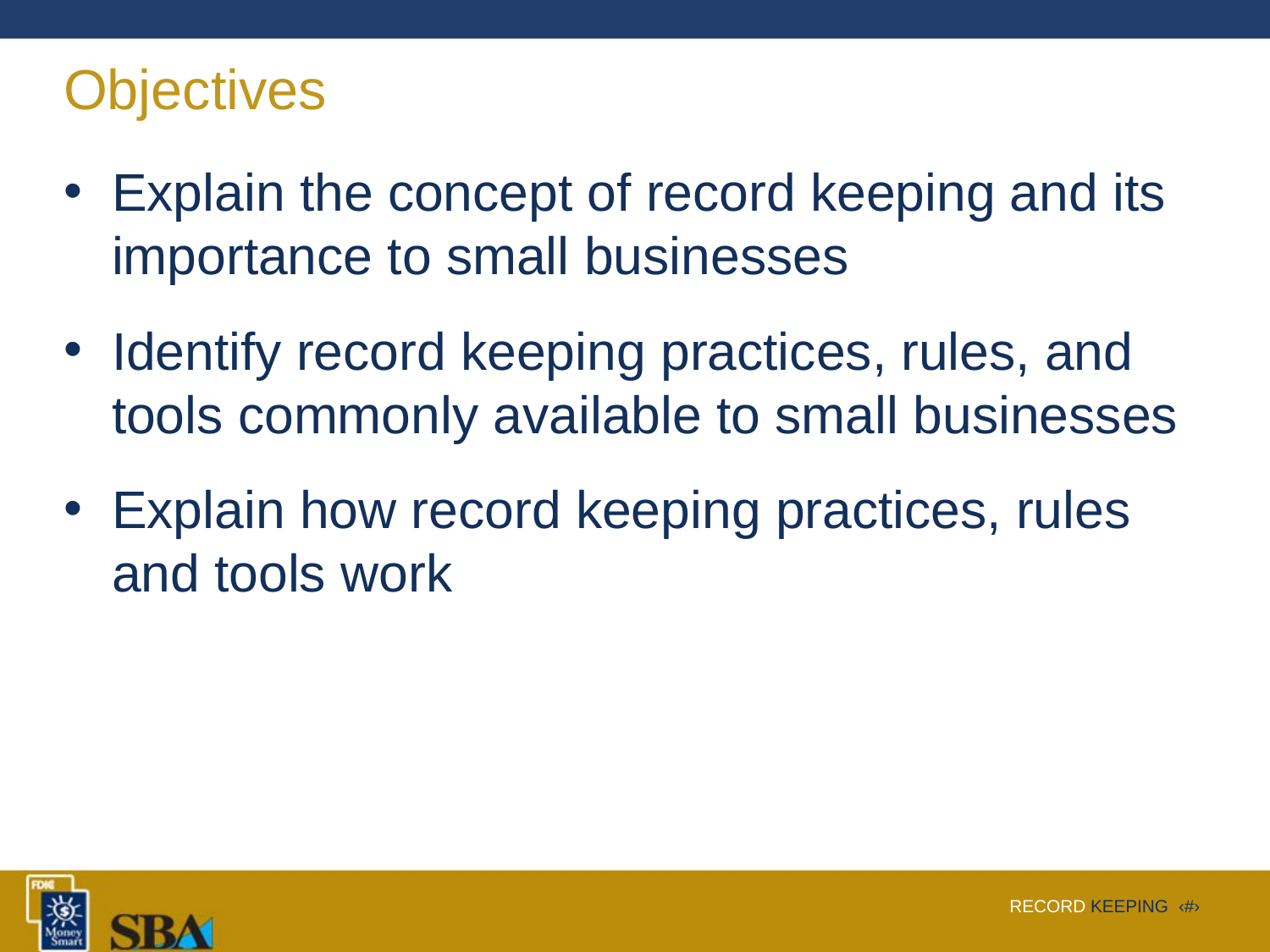

# Objectives
Explain the concept of record keeping and its importance to small businesses
Identify record keeping practices, rules, and tools commonly available to small businesses
Explain how record keeping practices, rules and tools work